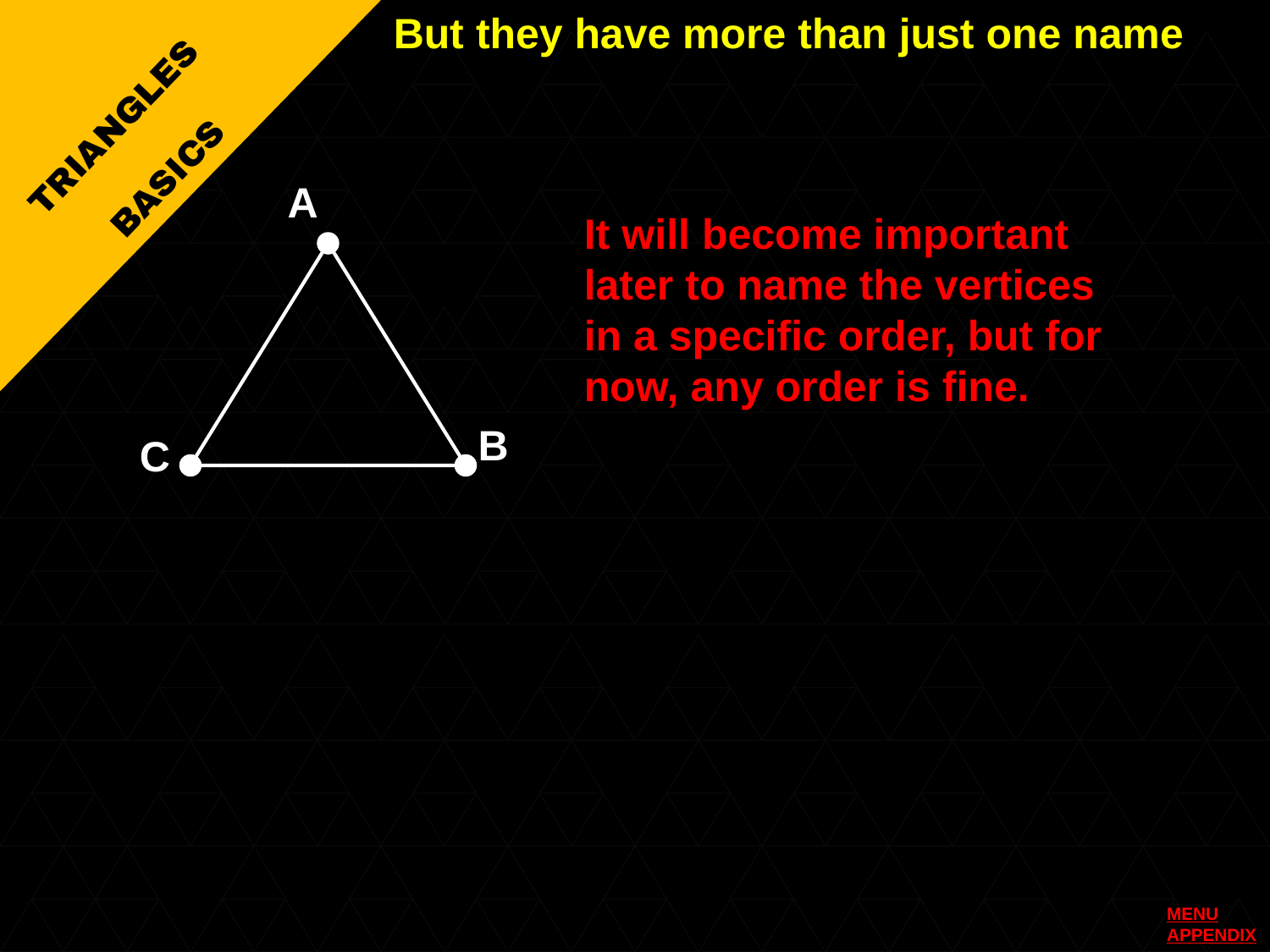

But they have more than just one name

TRIANGLES
BASICS
A
It will become important later to name the vertices in a specific order, but for now, any order is fine.

B
C
MENU
APPENDIX